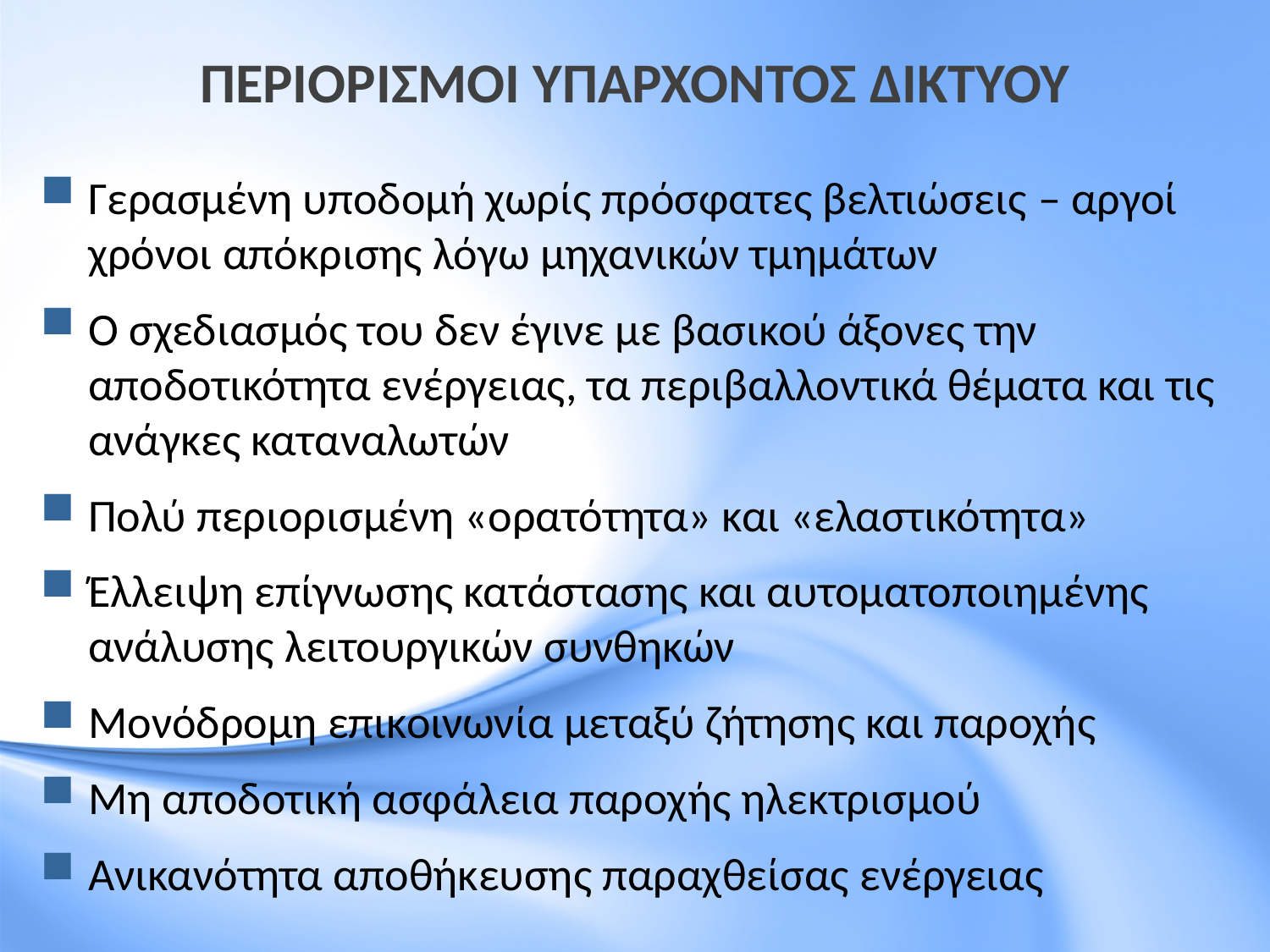

# ΠΕΡΙΟΡΙΣΜΟΙ ΥΠΑΡΧΟΝΤΟΣ ΔΙΚΤΥΟΥ
Γερασμένη υποδομή χωρίς πρόσφατες βελτιώσεις – αργοί χρόνοι απόκρισης λόγω μηχανικών τμημάτων
Ο σχεδιασμός του δεν έγινε με βασικού άξονες την αποδοτικότητα ενέργειας, τα περιβαλλοντικά θέματα και τις ανάγκες καταναλωτών
Πολύ περιορισμένη «ορατότητα» και «ελαστικότητα»
Έλλειψη επίγνωσης κατάστασης και αυτοματοποιημένης ανάλυσης λειτουργικών συνθηκών
Μονόδρομη επικοινωνία μεταξύ ζήτησης και παροχής
Μη αποδοτική ασφάλεια παροχής ηλεκτρισμού
Ανικανότητα αποθήκευσης παραχθείσας ενέργειας